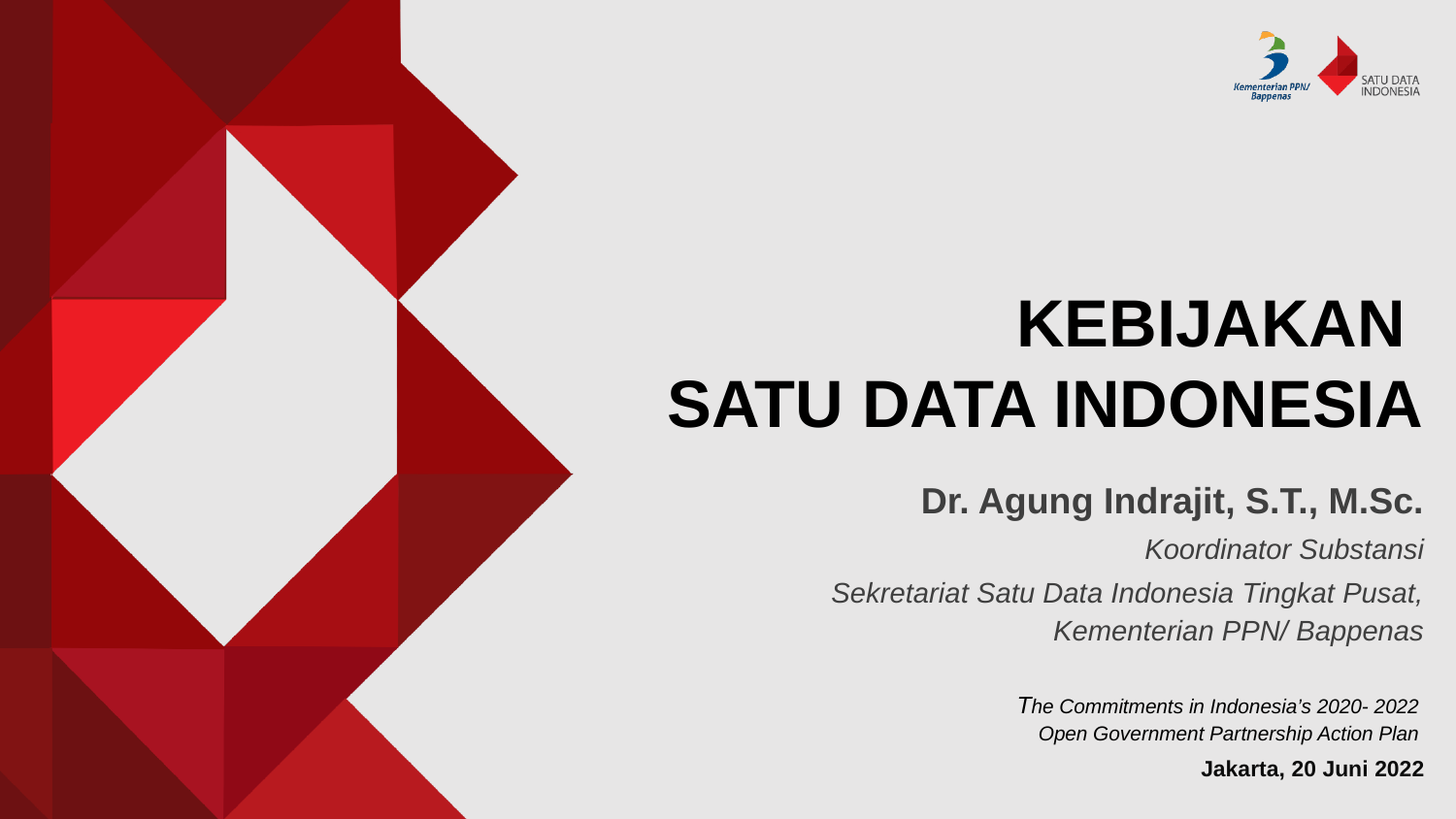

KEBIJAKAN
SATU DATA INDONESIA
Dr. Agung Indrajit, S.T., M.Sc.
Koordinator Substansi
 Sekretariat Satu Data Indonesia Tingkat Pusat,
Kementerian PPN/ Bappenas

The Commitments in Indonesia’s 2020- 2022
Open Government Partnership Action Plan
Jakarta, 20 Juni 2022